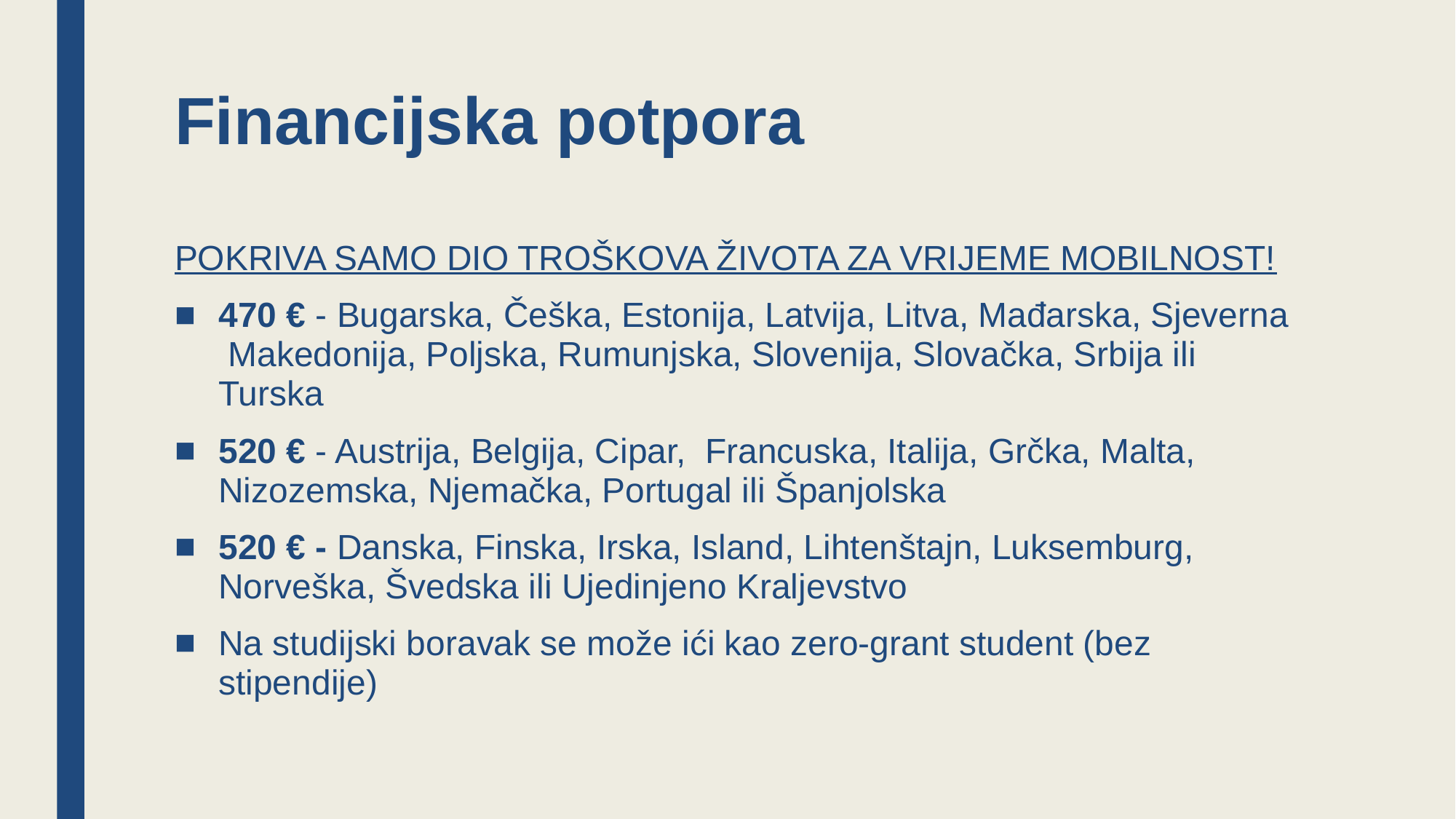

# Financijska potpora
POKRIVA SAMO DIO TROŠKOVA ŽIVOTA ZA VRIJEME MOBILNOST!
470 € - Bugarska, Češka, Estonija, Latvija, Litva, Mađarska, Sjeverna  Makedonija, Poljska, Rumunjska, Slovenija, Slovačka, Srbija ili Turska
520 € - Austrija, Belgija, Cipar,  Francuska, Italija, Grčka, Malta, Nizozemska, Njemačka, Portugal ili Španjolska
520 € - Danska, Finska, Irska, Island, Lihtenštajn, Luksemburg, Norveška, Švedska ili Ujedinjeno Kraljevstvo
Na studijski boravak se može ići kao zero-grant student (bez stipendije)